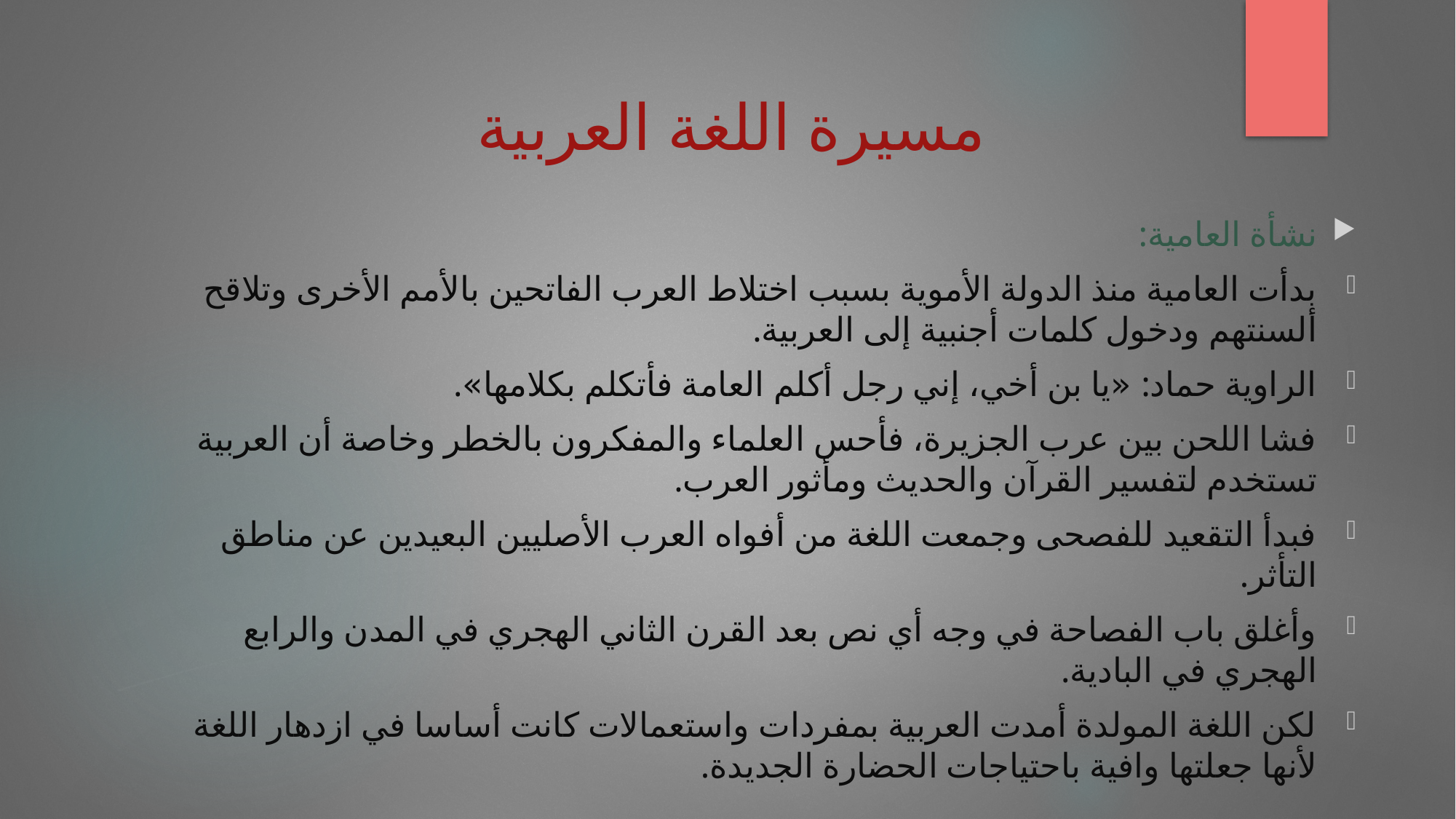

# مسيرة اللغة العربية
نشأة العامية:
بدأت العامية منذ الدولة الأموية بسبب اختلاط العرب الفاتحين بالأمم الأخرى وتلاقح ألسنتهم ودخول كلمات أجنبية إلى العربية.
الراوية حماد: «يا بن أخي، إني رجل أكلم العامة فأتكلم بكلامها».
فشا اللحن بين عرب الجزيرة، فأحس العلماء والمفكرون بالخطر وخاصة أن العربية تستخدم لتفسير القرآن والحديث ومأثور العرب.
فبدأ التقعيد للفصحى وجمعت اللغة من أفواه العرب الأصليين البعيدين عن مناطق التأثر.
وأغلق باب الفصاحة في وجه أي نص بعد القرن الثاني الهجري في المدن والرابع الهجري في البادية.
لكن اللغة المولدة أمدت العربية بمفردات واستعمالات كانت أساسا في ازدهار اللغة لأنها جعلتها وافية باحتياجات الحضارة الجديدة.